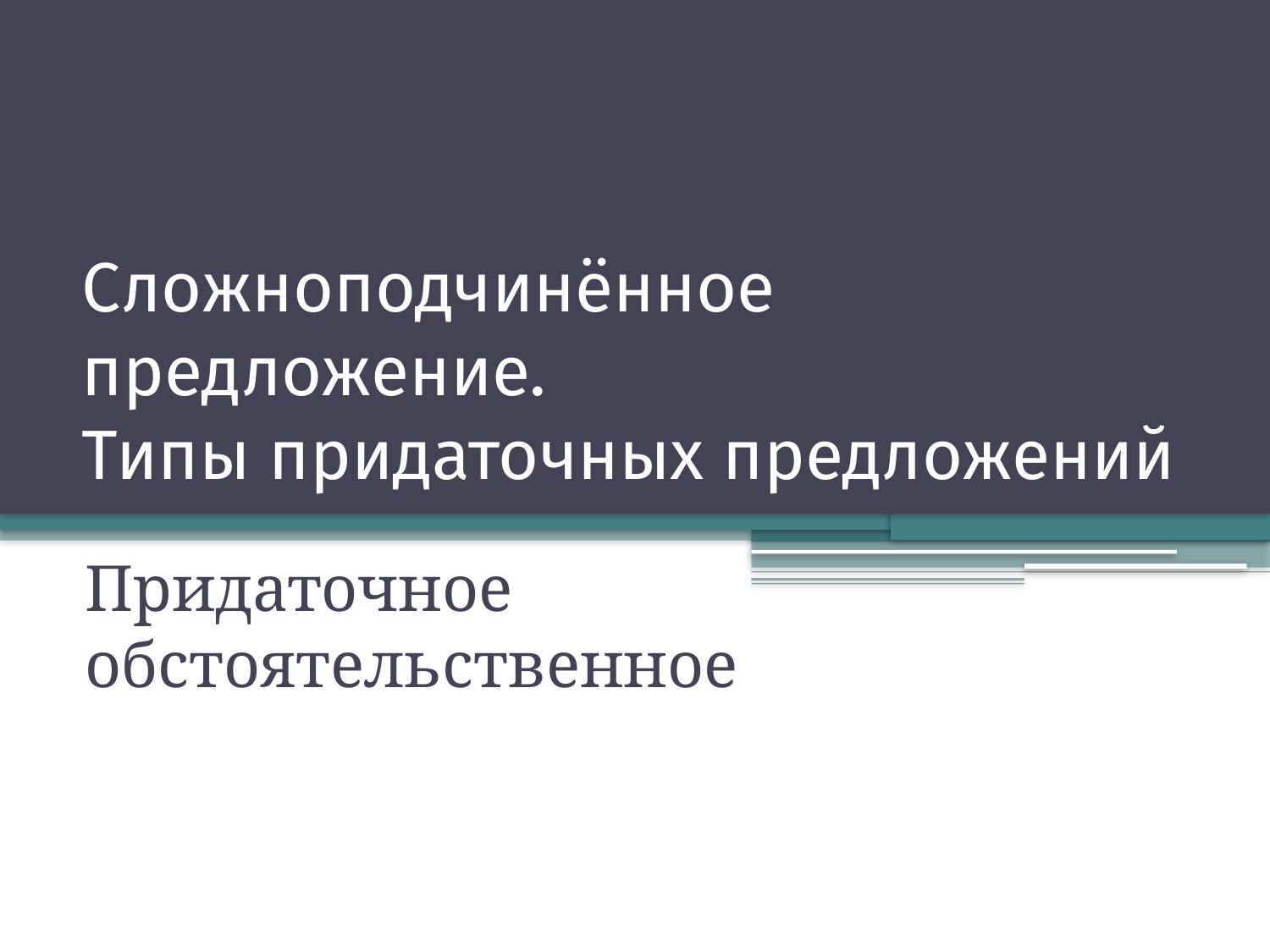

# Сложноподчинённое предложение. Типы придаточных предложений
Придаточное обстоятельственное